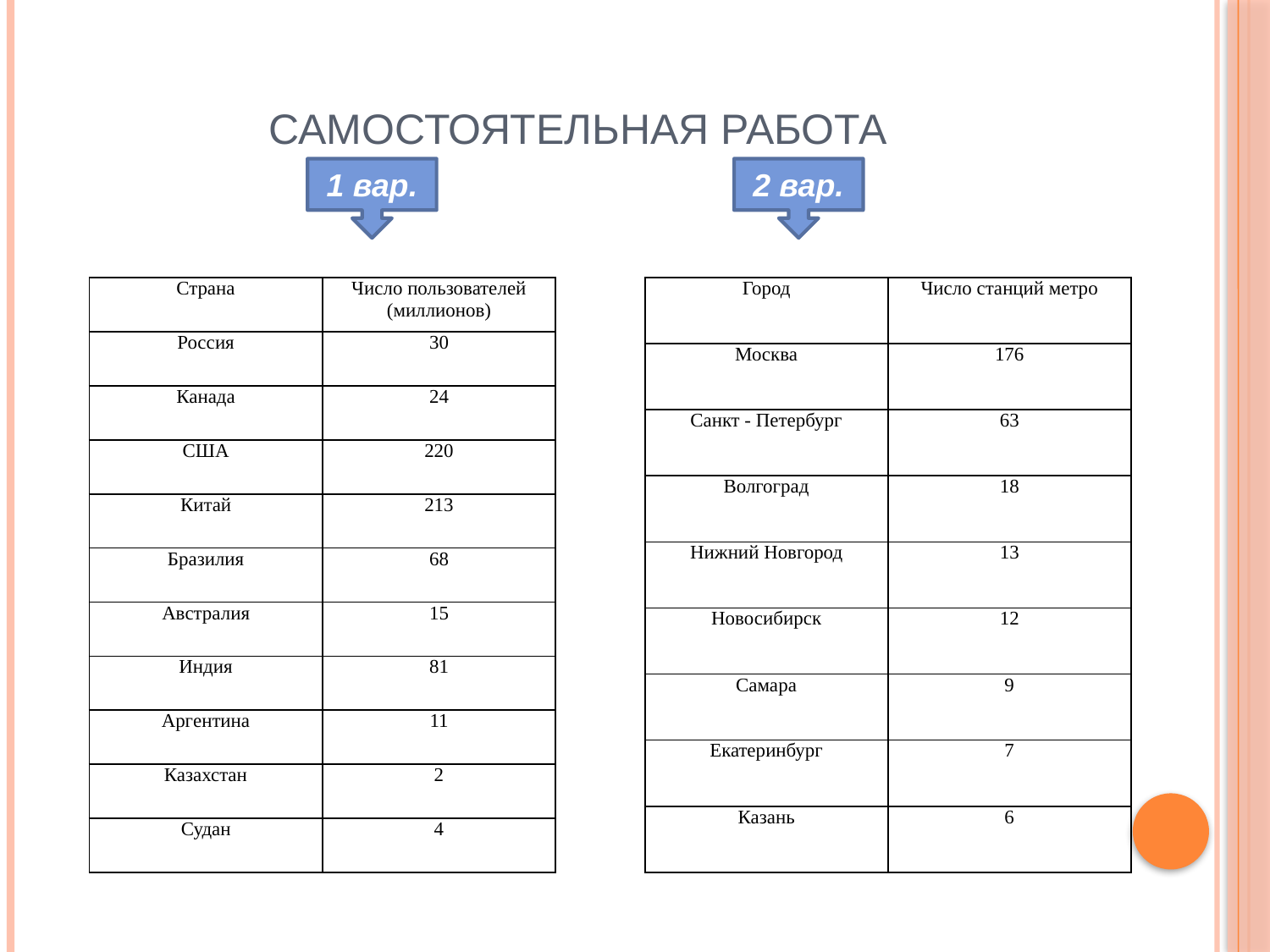

# Самостоятельная работа
1 вар.
2 вар.
| Страна | Число пользователей (миллионов) |
| --- | --- |
| Россия | 30 |
| Канада | 24 |
| США | 220 |
| Китай | 213 |
| Бразилия | 68 |
| Австралия | 15 |
| Индия | 81 |
| Аргентина | 11 |
| Казахстан | 2 |
| Судан | 4 |
| Город | Число станций метро |
| --- | --- |
| Москва | 176 |
| Санкт - Петербург | 63 |
| Волгоград | 18 |
| Нижний Новгород | 13 |
| Новосибирск | 12 |
| Самара | 9 |
| Екатеринбург | 7 |
| Казань | 6 |